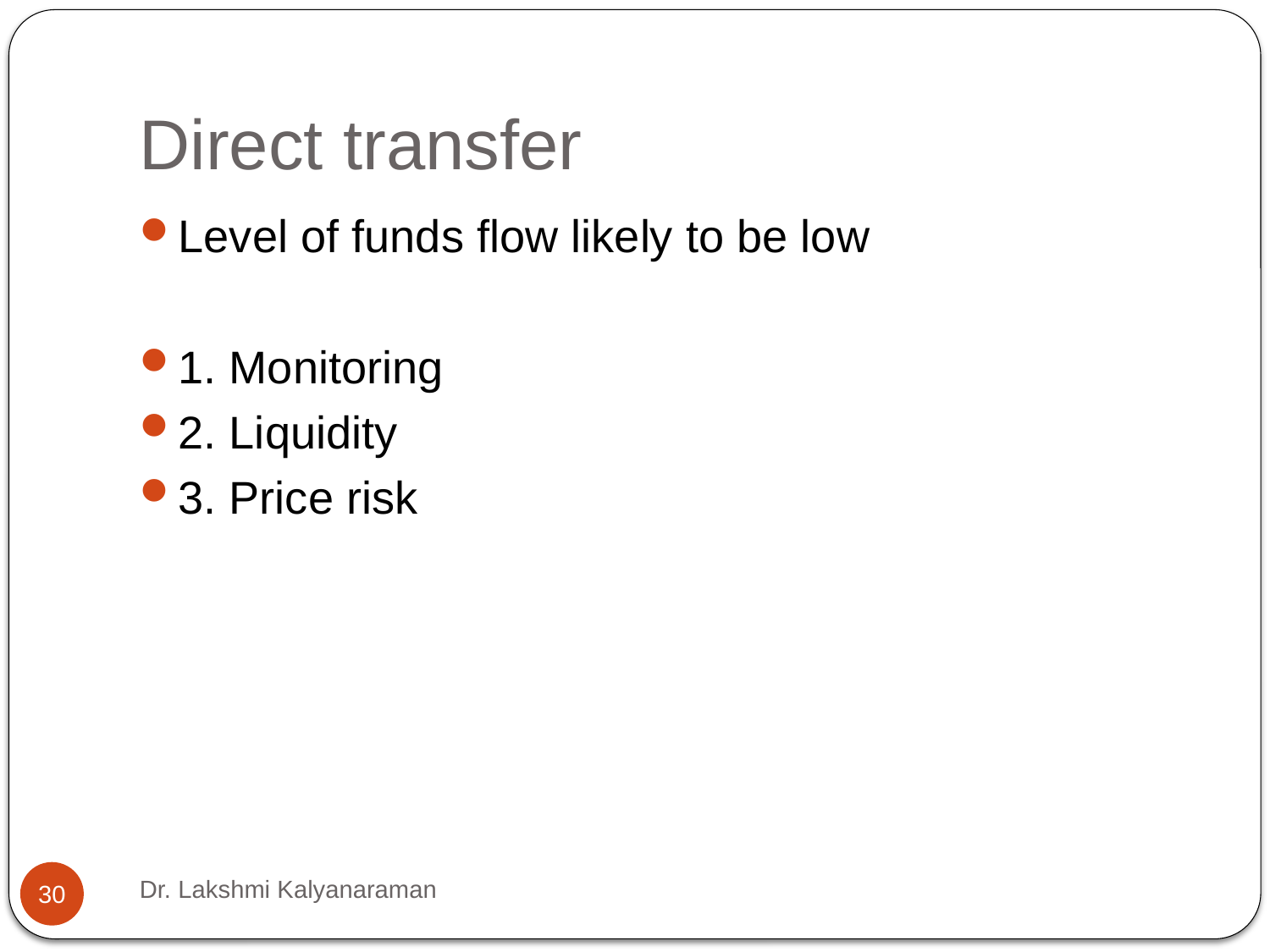

# Direct transfer
Level of funds flow likely to be low

1. Monitoring
2. Liquidity
3. Price risk
Dr. Lakshmi Kalyanaraman
30